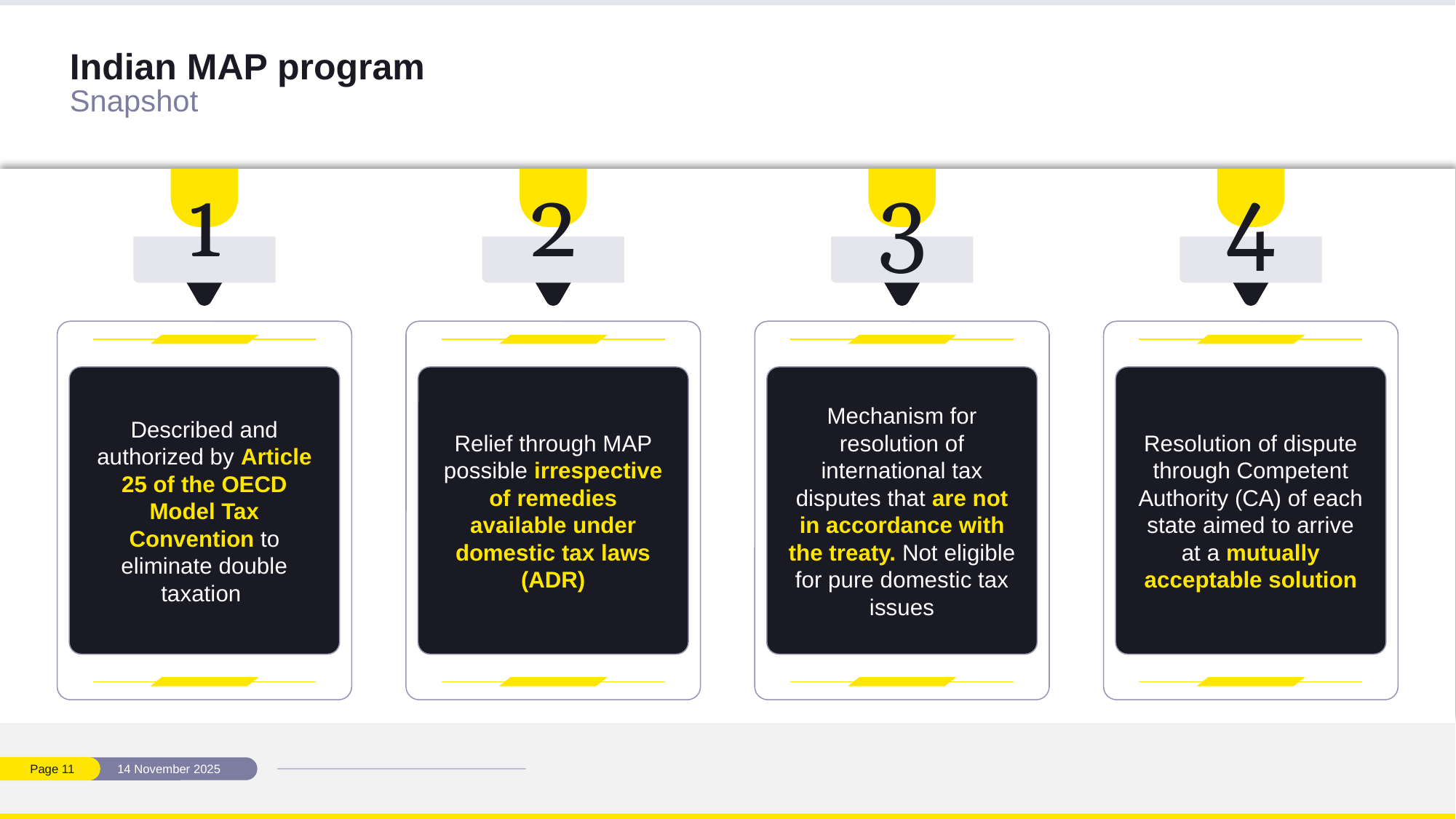

# Indian MAP program Snapshot
1

Described and authorized by Article 25 of the OECD Model Tax Convention to eliminate double taxation
2

Relief through MAP possible irrespective of remedies available under domestic tax laws (ADR)
3

Mechanism for resolution of international tax disputes that are not in accordance with the treaty. Not eligible for pure domestic tax issues
4

Resolution of dispute through Competent Authority (CA) of each state aimed to arrive at a mutually acceptable solution